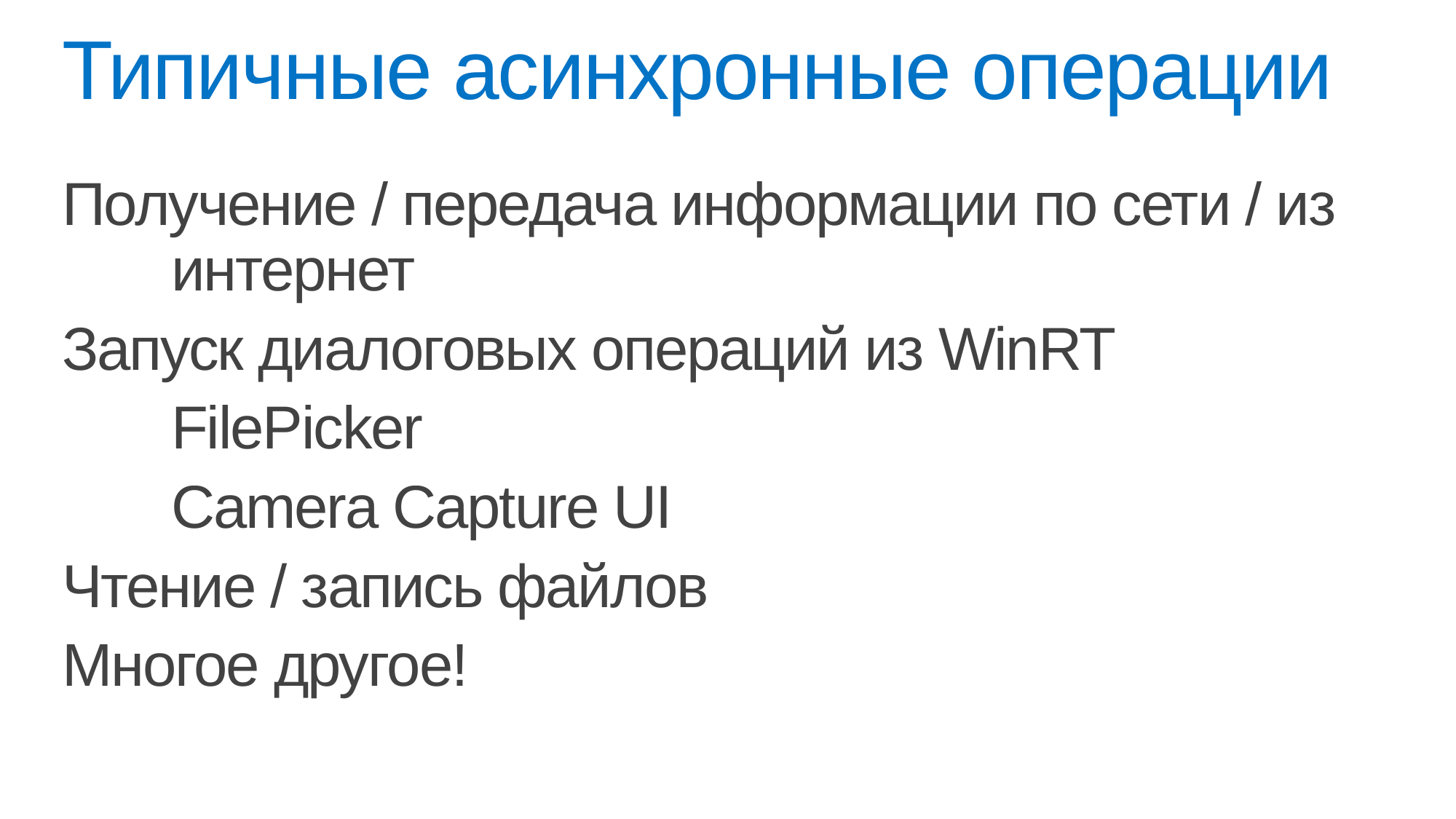

# Типичные асинхронные операции
Получение / передача информации по сети / из 		интернет
Запуск диалоговых операций из WinRT
	FilePicker
	Camera Capture UI
Чтение / запись файлов
Многое другое!